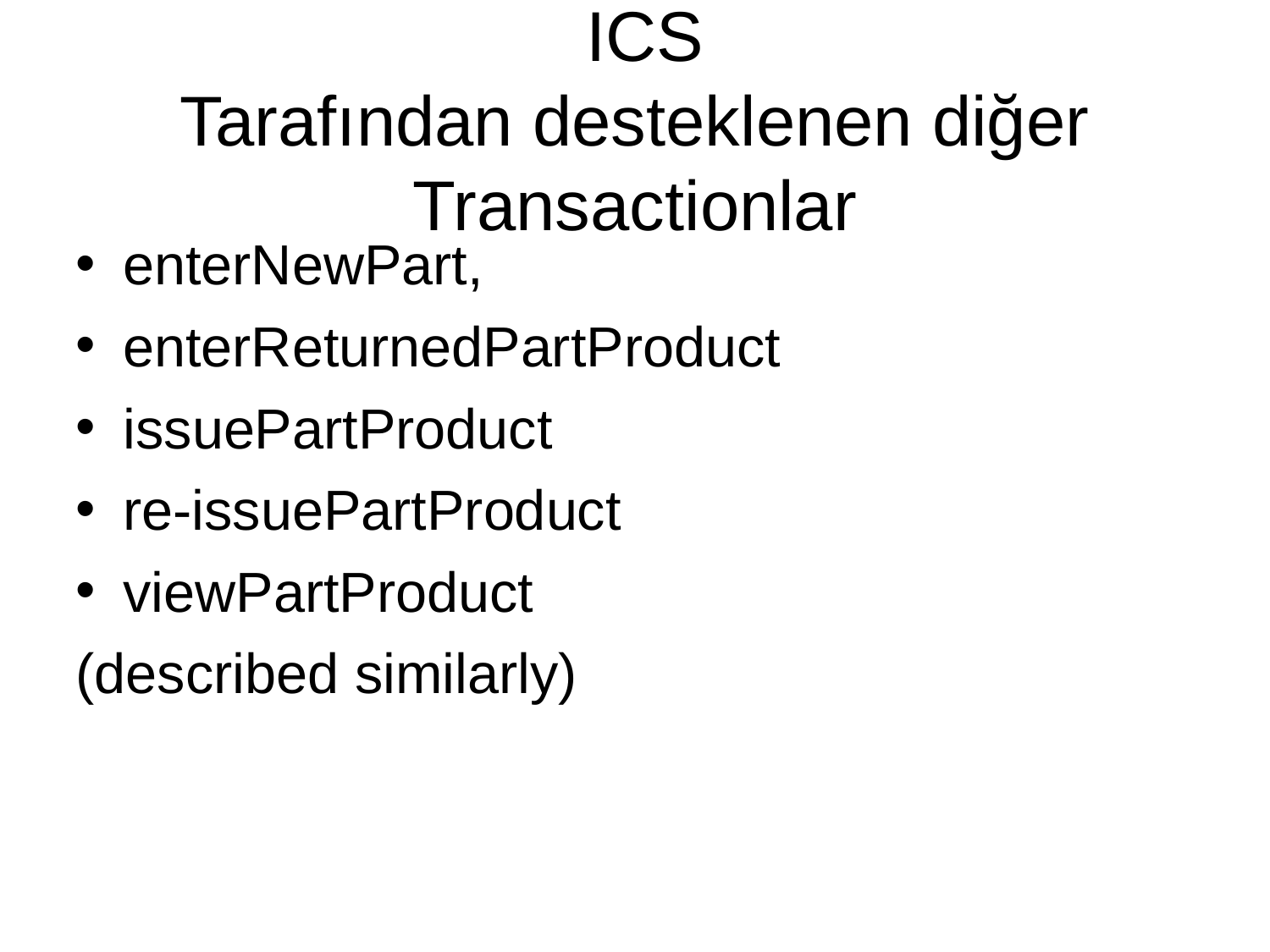

# ICS Tarafından desteklenen diğer Transactionlar
enterNewPart,
enterReturnedPartProduct
issuePartProduct
re-issuePartProduct
viewPartProduct
(described similarly)